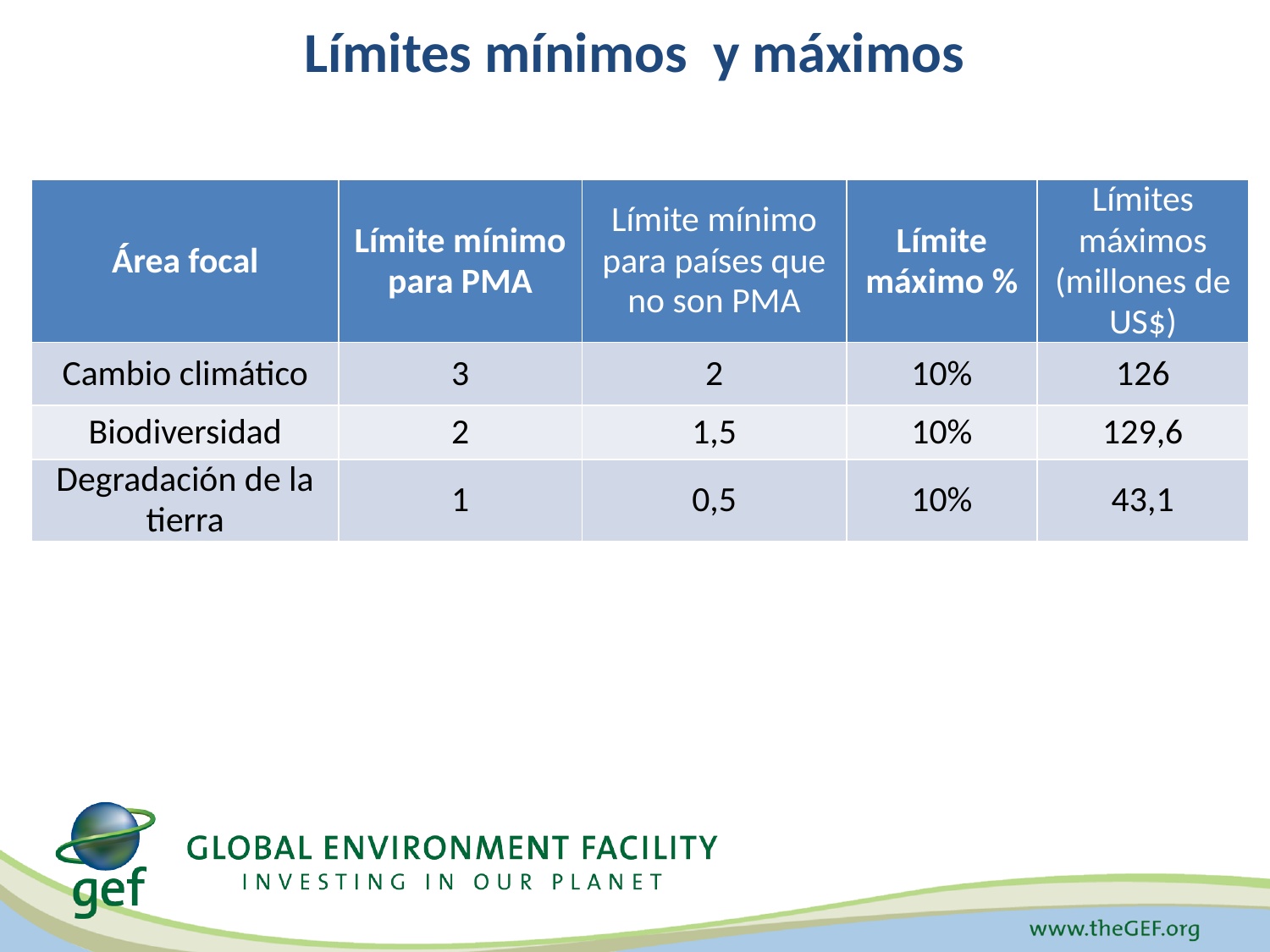

# Límites mínimos  y máximos

| Área focal | Límite mínimo para PMA | Límite mínimo para países que no son PMA | Límite máximo % | Límites máximos (millones de US$) |
| --- | --- | --- | --- | --- |
| Cambio climático | 3 | 2 | 10% | 126 |
| Biodiversidad | 2 | 1,5 | 10% | 129,6 |
| Degradación de la tierra | 1 | 0,5 | 10% | 43,1 |